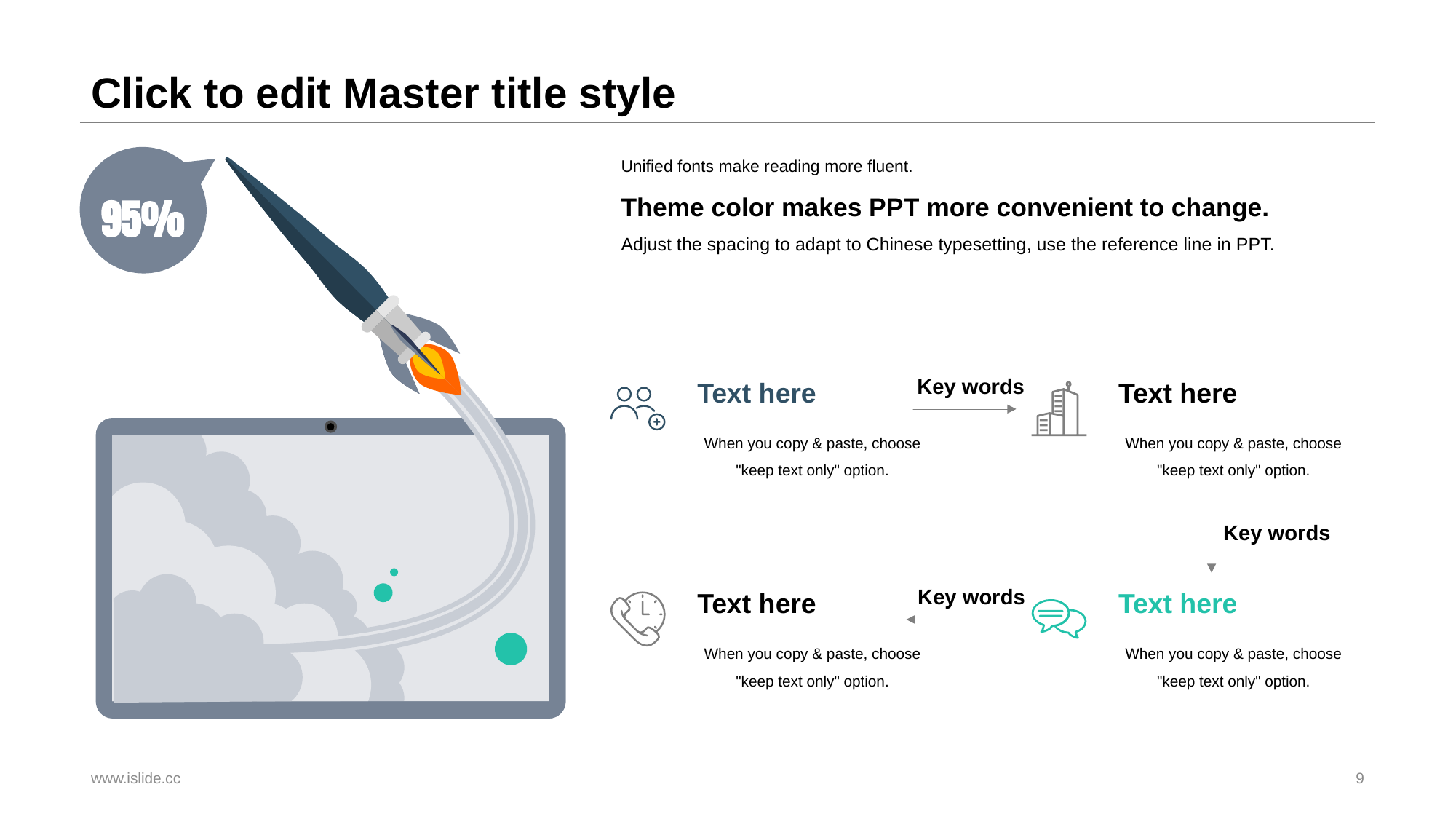

# Click to edit Master title style

Unified fonts make reading more fluent.
Theme color makes PPT more convenient to change.
Adjust the spacing to adapt to Chinese typesetting, use the reference line in PPT.

95%
95%

Key words

Text here
Text here

When you copy & paste, choose "keep text only" option.
When you copy & paste, choose "keep text only" option.

Key words
Key words

Text here
Text here

When you copy & paste, choose "keep text only" option.
When you copy & paste, choose "keep text only" option.

www.islide.cc
9